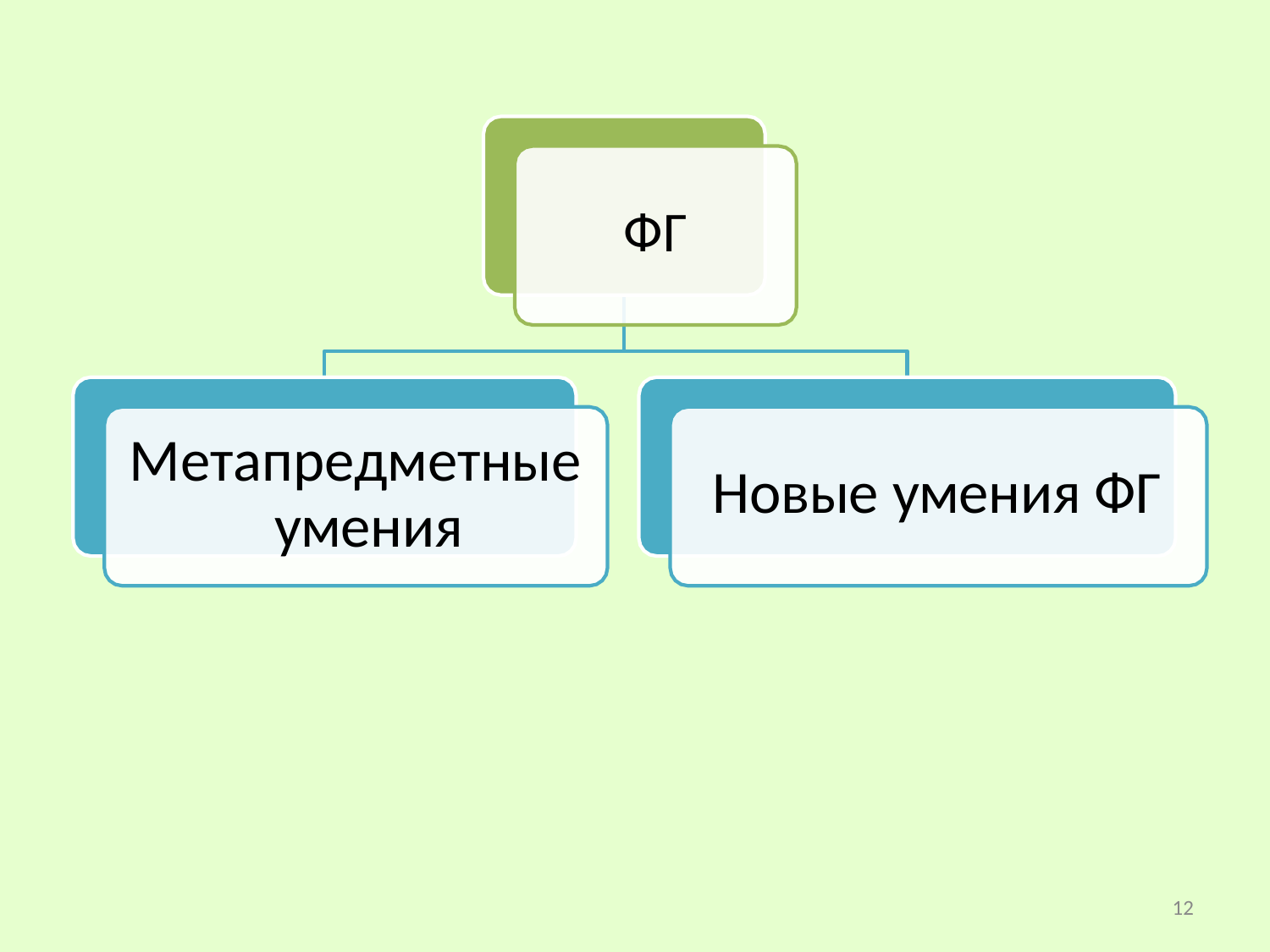

ФГ

Метапредметные  умения
Новые умения ФГ
12